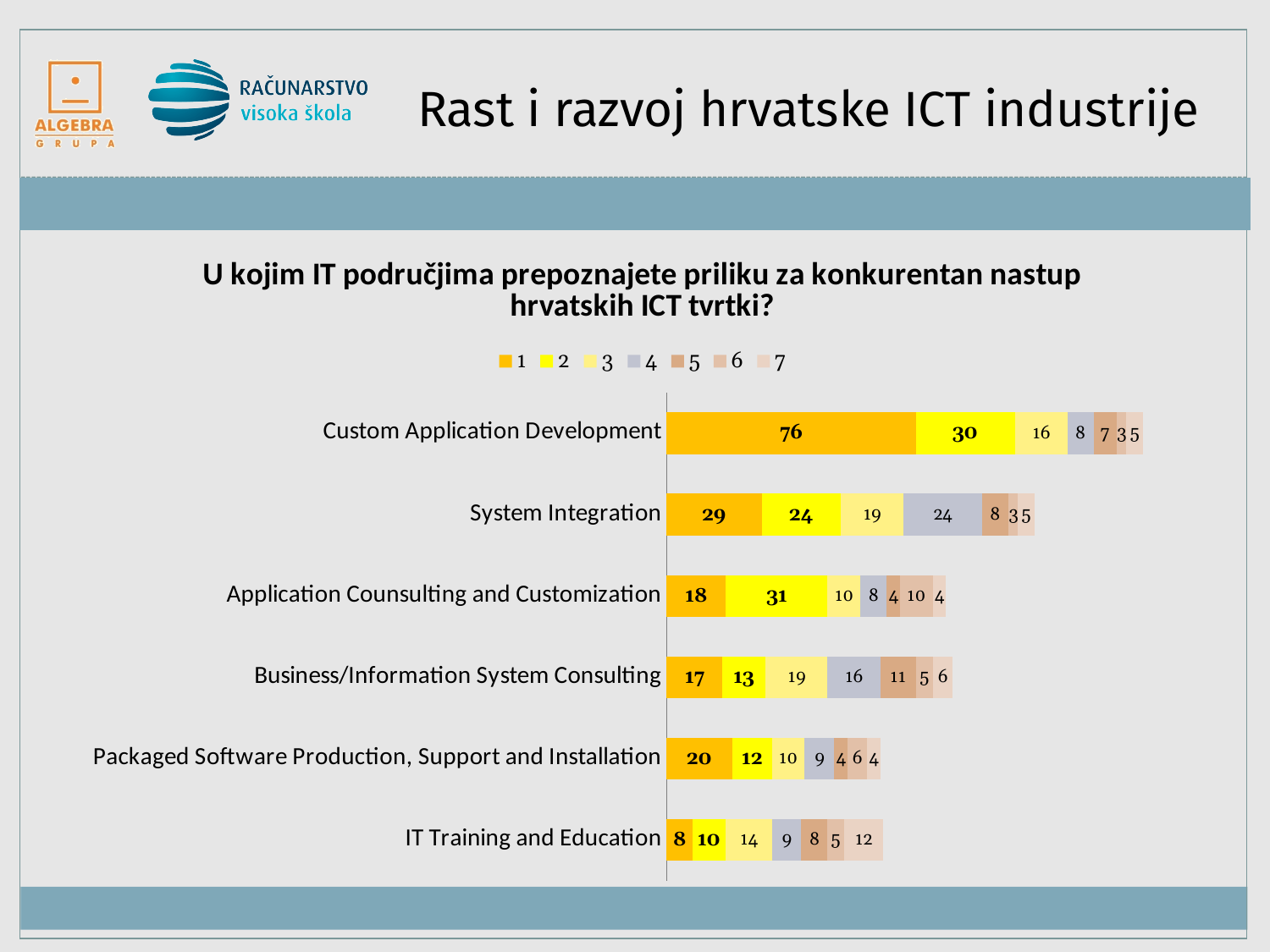

# Rast i razvoj hrvatske ICT industrije

### Chart: U kojim IT područjima prepoznajete priliku za konkurentan nastup hrvatskih ICT tvrtki?

| Category | 1 | 2 | 3 | 4 | 5 | 6 | 7 |
|---|---|---|---|---|---|---|---|
| IT Training and Education | 8.0 | 10.0 | 14.0 | 9.0 | 8.0 | 5.0 | 12.0 |
| Packaged Software Production, Support and Installation | 20.0 | 12.0 | 10.0 | 9.0 | 4.0 | 6.0 | 4.0 |
| Business/Information System Consulting | 17.0 | 13.0 | 19.0 | 16.0 | 11.0 | 5.0 | 6.0 |
| Application Counsulting and Customization | 18.0 | 31.0 | 10.0 | 8.0 | 4.0 | 10.0 | 4.0 |
| System Integration | 29.0 | 24.0 | 19.0 | 24.0 | 8.0 | 3.0 | 5.0 |
| Custom Application Development | 76.0 | 30.0 | 16.0 | 8.0 | 7.0 | 3.0 | 5.0 |